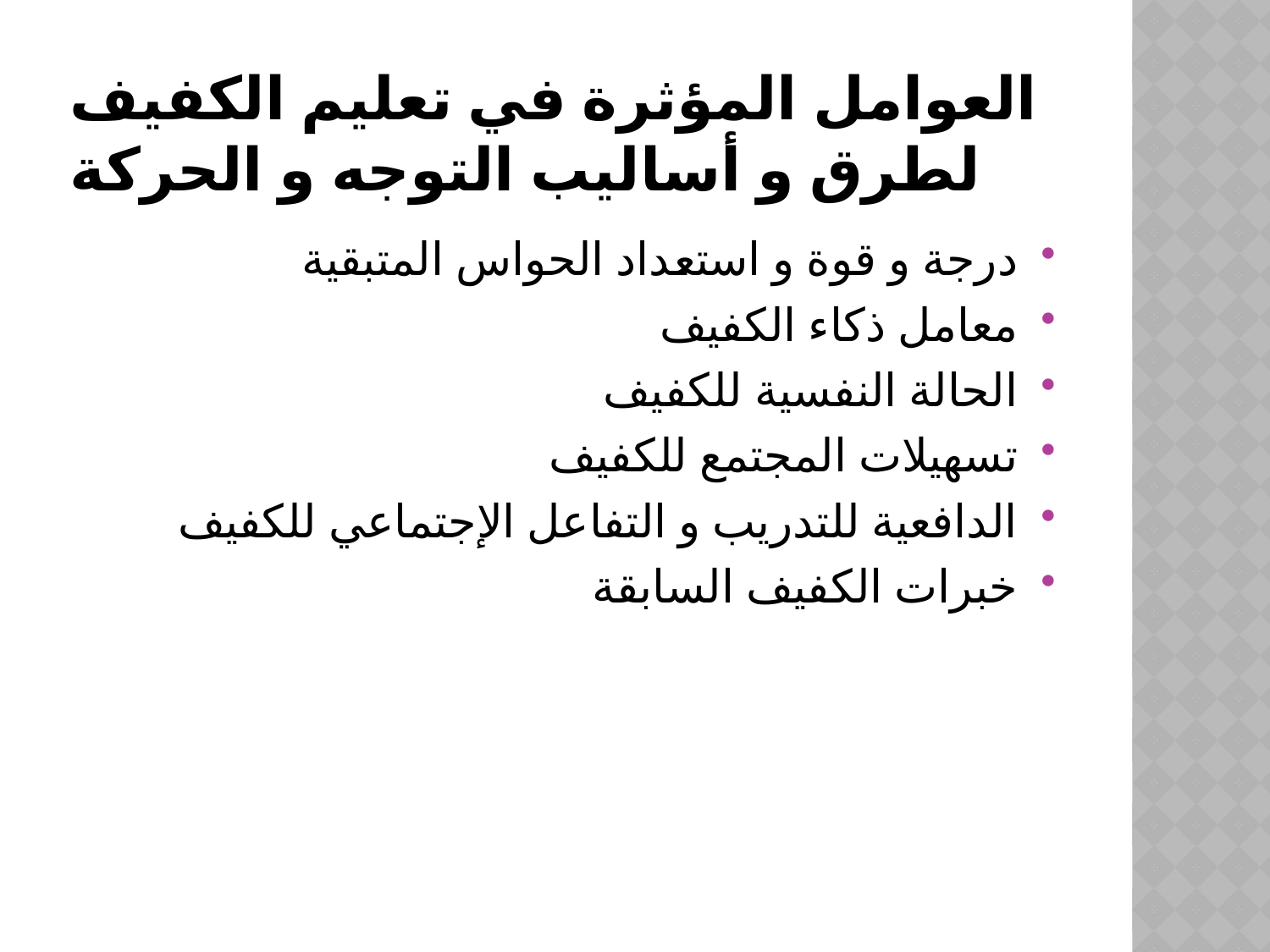

# العوامل المؤثرة في تعليم الكفيف لطرق و أساليب التوجه و الحركة
درجة و قوة و استعداد الحواس المتبقية
معامل ذكاء الكفيف
الحالة النفسية للكفيف
تسهيلات المجتمع للكفيف
الدافعية للتدريب و التفاعل الإجتماعي للكفيف
خبرات الكفيف السابقة